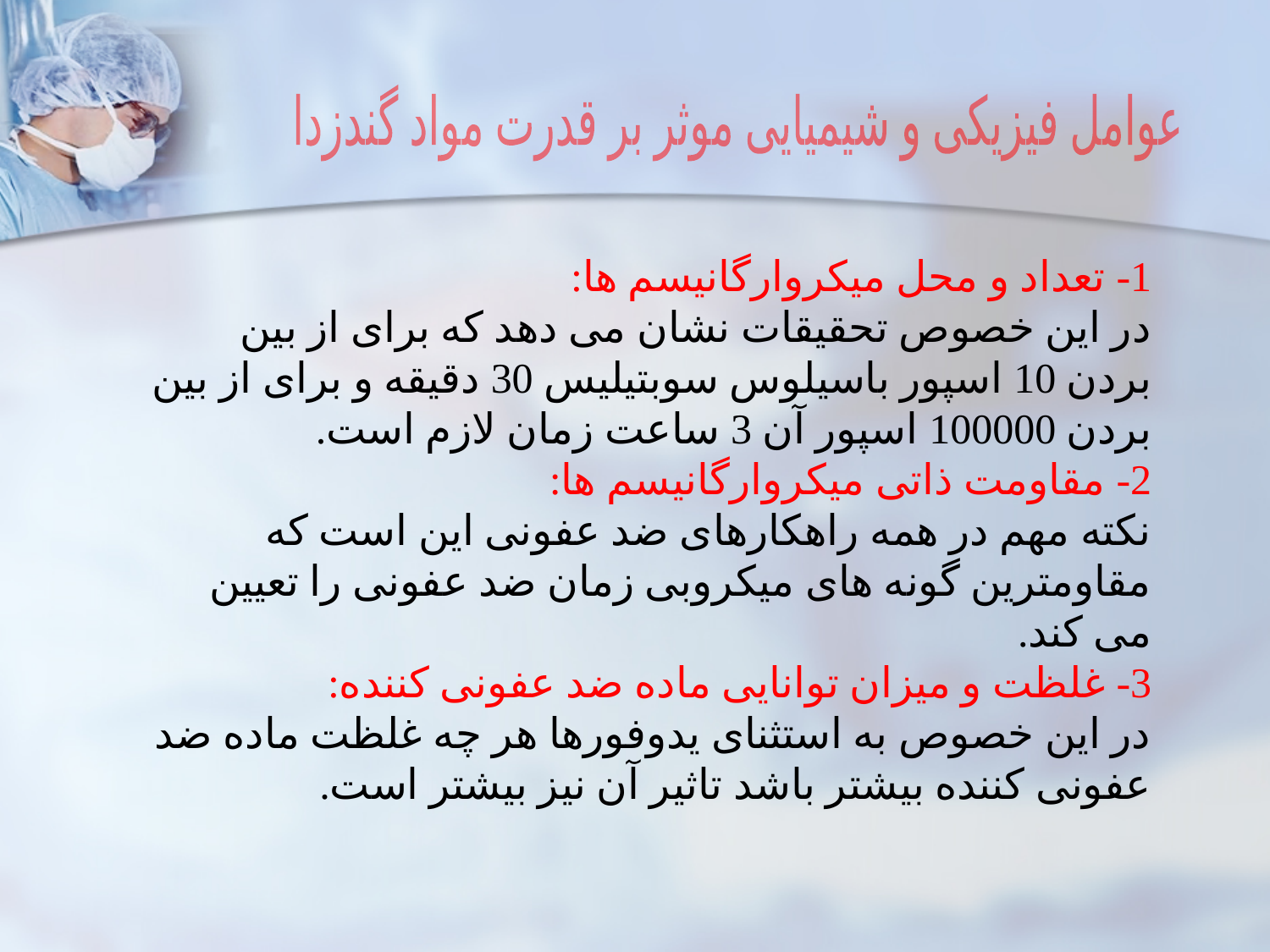

عوامل فیزیکی و شیمیایی موثر بر قدرت مواد گندزدا
1- تعداد و محل میکروارگانیسم ها:
در این خصوص تحقیقات نشان می دهد که برای از بین بردن 10 اسپور باسیلوس سوبتیلیس 30 دقیقه و برای از بین بردن 100000 اسپور آن 3 ساعت زمان لازم است.
2- مقاومت ذاتی میکروارگانیسم ها:
نکته مهم در همه راهکارهای ضد عفونی این است که مقاومترین گونه های میکروبی زمان ضد عفونی را تعیین می کند.
3- غلظت و میزان توانایی ماده ضد عفونی کننده:
در این خصوص به استثنای یدوفورها هر چه غلظت ماده ضد عفونی کننده بیشتر باشد تاثیر آن نیز بیشتر است.